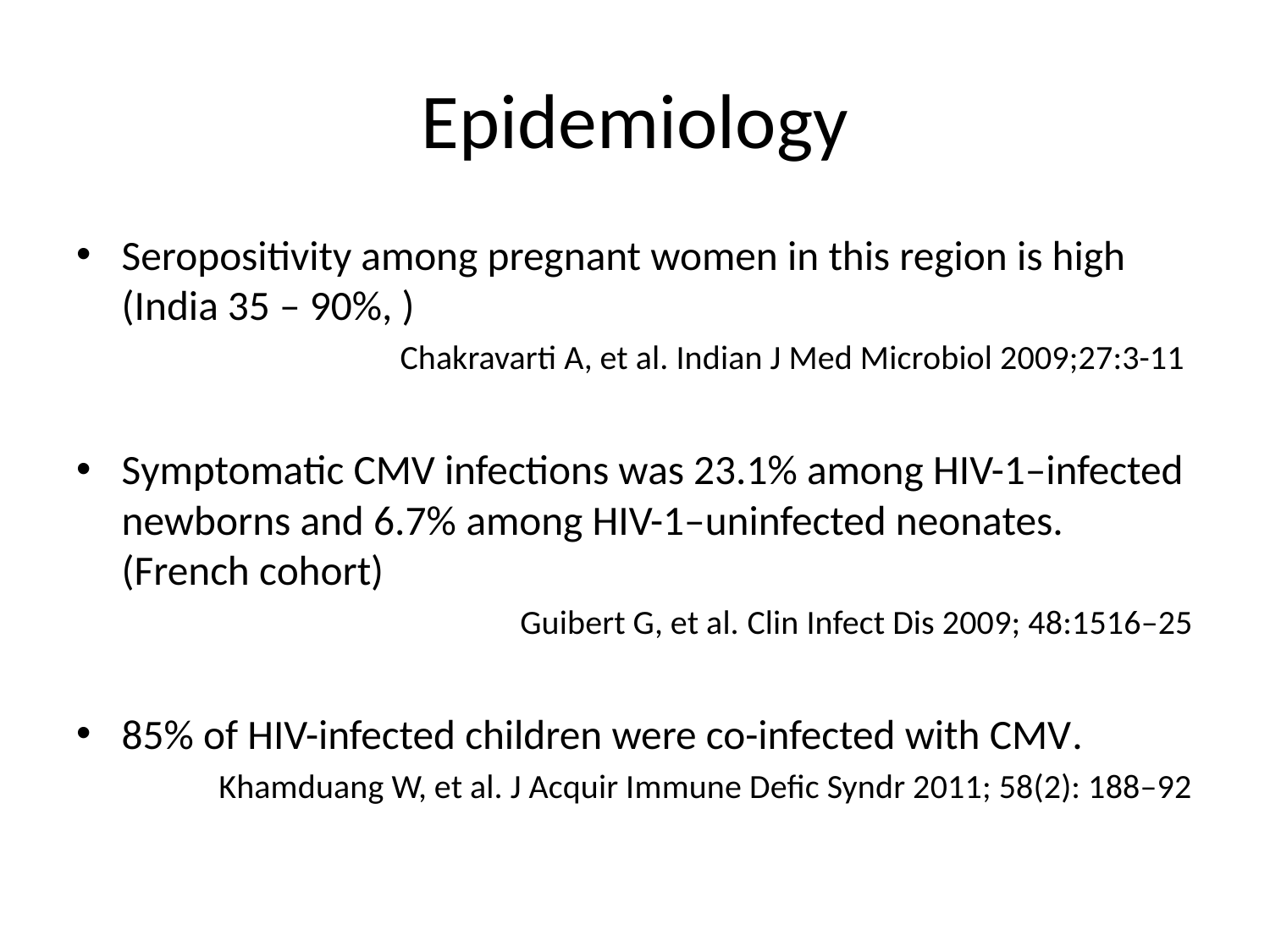

# Epidemiology
Seropositivity among pregnant women in this region is high (India 35 – 90%, )
Chakravarti A, et al. Indian J Med Microbiol 2009;27:3-11

Symptomatic CMV infections was 23.1% among HIV-1–infected newborns and 6.7% among HIV-1–uninfected neonates. (French cohort)
Guibert G, et al. Clin Infect Dis 2009; 48:1516–25

85% of HIV-infected children were co-infected with CMV.
Khamduang W, et al. J Acquir Immune Defic Syndr 2011; 58(2): 188–92